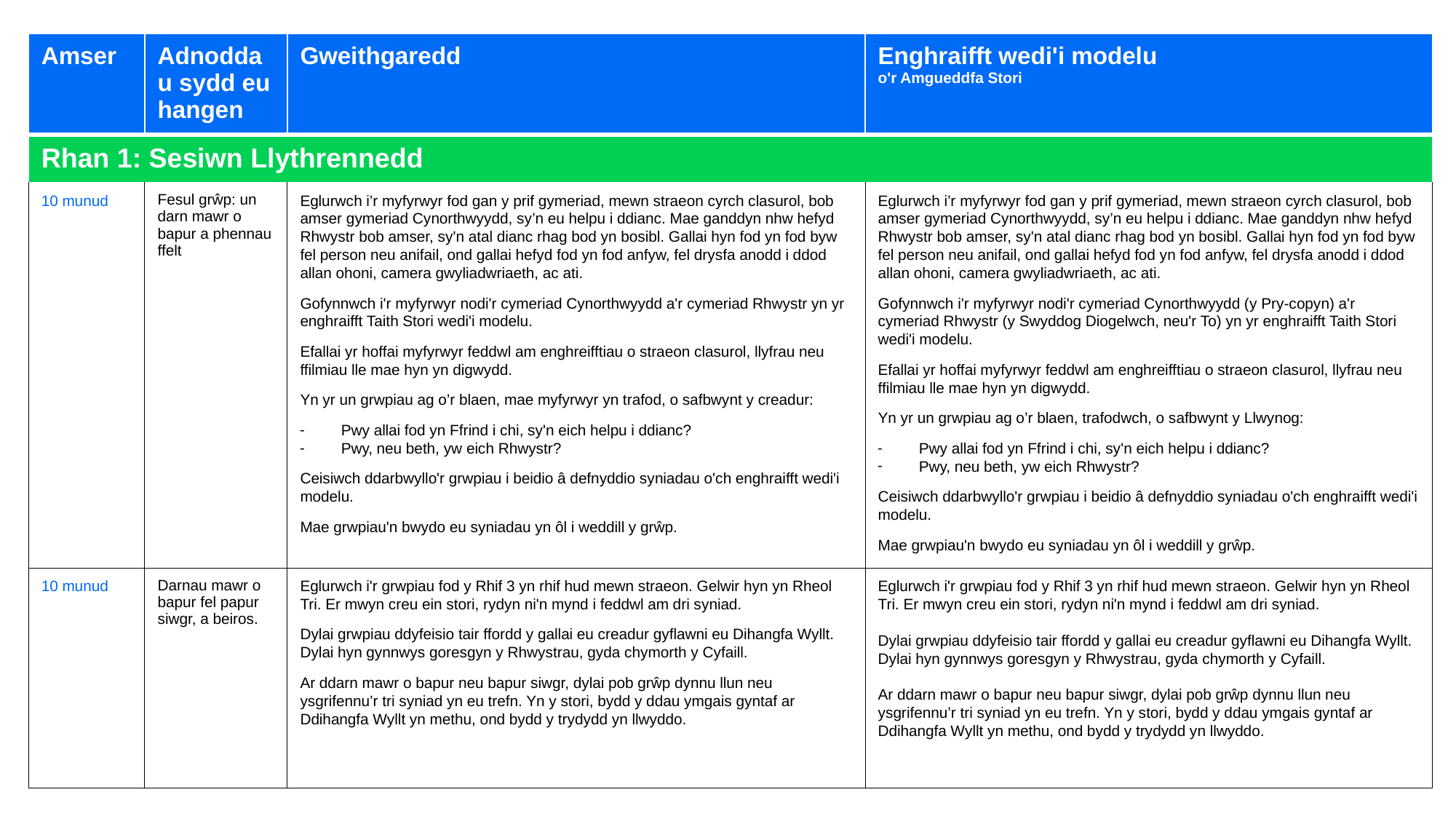

| Amser | Adnoddau sydd eu hangen | Gweithgaredd | Enghraifft wedi'i modelu o'r Amgueddfa Stori |
| --- | --- | --- | --- |
| Rhan 1: Sesiwn Llythrennedd |  |  |  |
| 10 munud | Fesul grŵp: un darn mawr o bapur a phennau ffelt | Eglurwch i’r myfyrwyr fod gan y prif gymeriad, mewn straeon cyrch clasurol, bob amser gymeriad Cynorthwyydd, sy’n eu helpu i ddianc. Mae ganddyn nhw hefyd Rhwystr bob amser, sy'n atal dianc rhag bod yn bosibl. Gallai hyn fod yn fod byw fel person neu anifail, ond gallai hefyd fod yn fod anfyw, fel drysfa anodd i ddod allan ohoni, camera gwyliadwriaeth, ac ati. Gofynnwch i'r myfyrwyr nodi'r cymeriad Cynorthwyydd a'r cymeriad Rhwystr yn yr enghraifft Taith Stori wedi'i modelu. Efallai yr hoffai myfyrwyr feddwl am enghreifftiau o straeon clasurol, llyfrau neu ffilmiau lle mae hyn yn digwydd. Yn yr un grwpiau ag o’r blaen, mae myfyrwyr yn trafod, o safbwynt y creadur: Pwy allai fod yn Ffrind i chi, sy'n eich helpu i ddianc? Pwy, neu beth, yw eich Rhwystr? Ceisiwch ddarbwyllo'r grwpiau i beidio â defnyddio syniadau o'ch enghraifft wedi'i modelu. Mae grwpiau'n bwydo eu syniadau yn ôl i weddill y grŵp. | Eglurwch i’r myfyrwyr fod gan y prif gymeriad, mewn straeon cyrch clasurol, bob amser gymeriad Cynorthwyydd, sy’n eu helpu i ddianc. Mae ganddyn nhw hefyd Rhwystr bob amser, sy'n atal dianc rhag bod yn bosibl. Gallai hyn fod yn fod byw fel person neu anifail, ond gallai hefyd fod yn fod anfyw, fel drysfa anodd i ddod allan ohoni, camera gwyliadwriaeth, ac ati. Gofynnwch i'r myfyrwyr nodi'r cymeriad Cynorthwyydd (y Pry-copyn) a'r cymeriad Rhwystr (y Swyddog Diogelwch, neu'r To) yn yr enghraifft Taith Stori wedi'i modelu. Efallai yr hoffai myfyrwyr feddwl am enghreifftiau o straeon clasurol, llyfrau neu ffilmiau lle mae hyn yn digwydd. Yn yr un grwpiau ag o’r blaen, trafodwch, o safbwynt y Llwynog: Pwy allai fod yn Ffrind i chi, sy'n eich helpu i ddianc? Pwy, neu beth, yw eich Rhwystr? Ceisiwch ddarbwyllo'r grwpiau i beidio â defnyddio syniadau o'ch enghraifft wedi'i modelu. Mae grwpiau'n bwydo eu syniadau yn ôl i weddill y grŵp. |
| 10 munud | Darnau mawr o bapur fel papur siwgr, a beiros. | Eglurwch i'r grwpiau fod y Rhif 3 yn rhif hud mewn straeon. Gelwir hyn yn Rheol Tri. Er mwyn creu ein stori, rydyn ni'n mynd i feddwl am dri syniad. Dylai grwpiau ddyfeisio tair ffordd y gallai eu creadur gyflawni eu Dihangfa Wyllt. Dylai hyn gynnwys goresgyn y Rhwystrau, gyda chymorth y Cyfaill. Ar ddarn mawr o bapur neu bapur siwgr, dylai pob grŵp dynnu llun neu ysgrifennu’r tri syniad yn eu trefn. Yn y stori, bydd y ddau ymgais gyntaf ar Ddihangfa Wyllt yn methu, ond bydd y trydydd yn llwyddo. | Eglurwch i'r grwpiau fod y Rhif 3 yn rhif hud mewn straeon. Gelwir hyn yn Rheol Tri. Er mwyn creu ein stori, rydyn ni'n mynd i feddwl am dri syniad.   Dylai grwpiau ddyfeisio tair ffordd y gallai eu creadur gyflawni eu Dihangfa Wyllt. Dylai hyn gynnwys goresgyn y Rhwystrau, gyda chymorth y Cyfaill.   Ar ddarn mawr o bapur neu bapur siwgr, dylai pob grŵp dynnu llun neu ysgrifennu’r tri syniad yn eu trefn. Yn y stori, bydd y ddau ymgais gyntaf ar Ddihangfa Wyllt yn methu, ond bydd y trydydd yn llwyddo. |